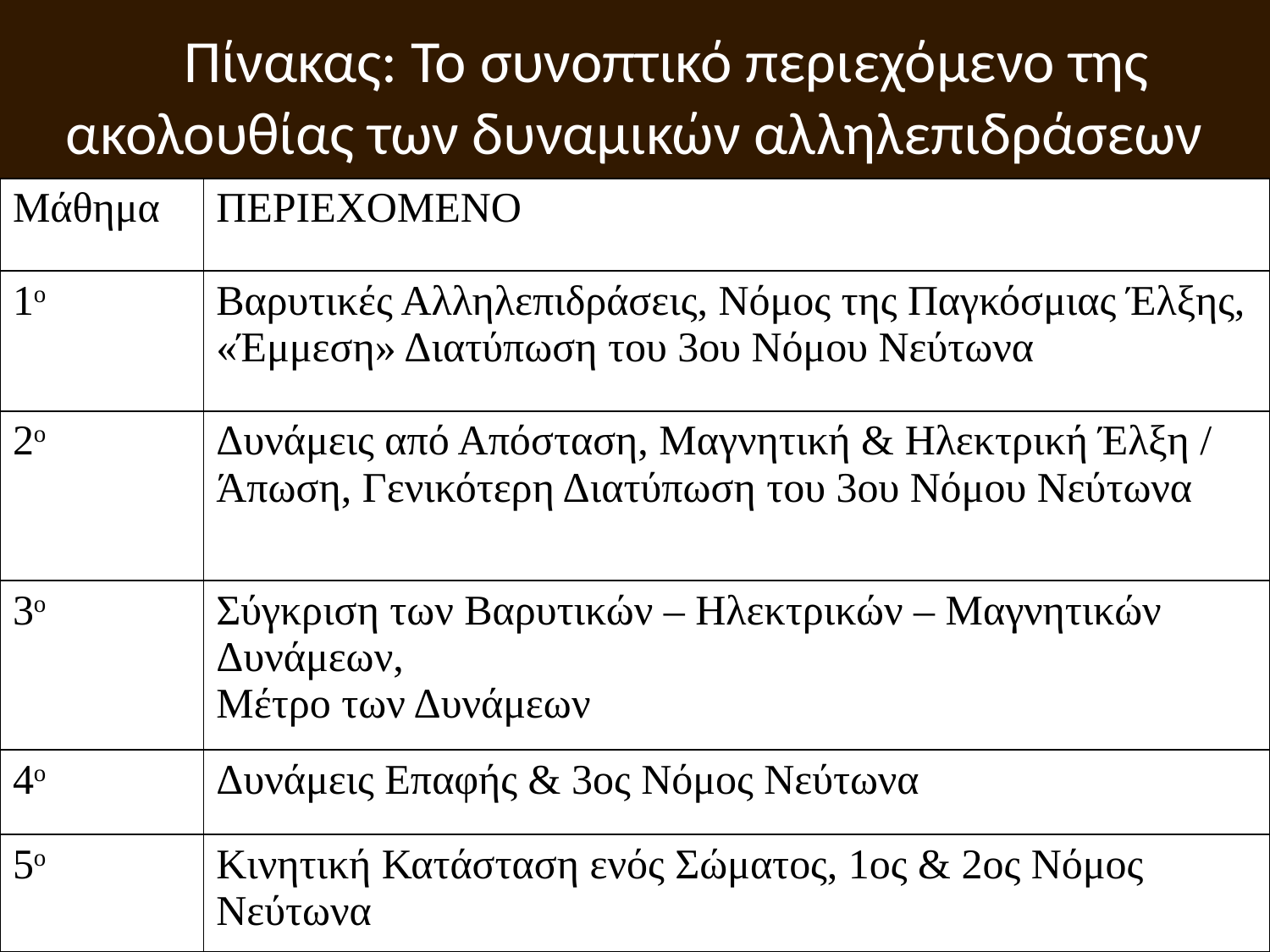

Πίνακας: Το συνοπτικό περιεχόμενο της ακολουθίας των δυναμικών αλληλεπιδράσεων
| Μάθημα | ΠΕΡΙΕΧΟΜΕΝΟ |
| --- | --- |
| 1ο | Βαρυτικές Αλληλεπιδράσεις, Νόμος της Παγκόσμιας Έλξης, «Έμμεση» Διατύπωση του 3ου Νόμου Νεύτωνα |
| 2ο | Δυνάμεις από Απόσταση, Μαγνητική & Ηλεκτρική Έλξη / Άπωση, Γενικότερη Διατύπωση του 3ου Νόμου Νεύτωνα |
| 3ο | Σύγκριση των Βαρυτικών – Ηλεκτρικών – Μαγνητικών Δυνάμεων, Μέτρο των Δυνάμεων |
| 4ο | Δυνάμεις Επαφής & 3ος Νόμος Νεύτωνα |
| 5ο | Κινητική Κατάσταση ενός Σώματος, 1ος & 2ος Νόμος Νεύτωνα |